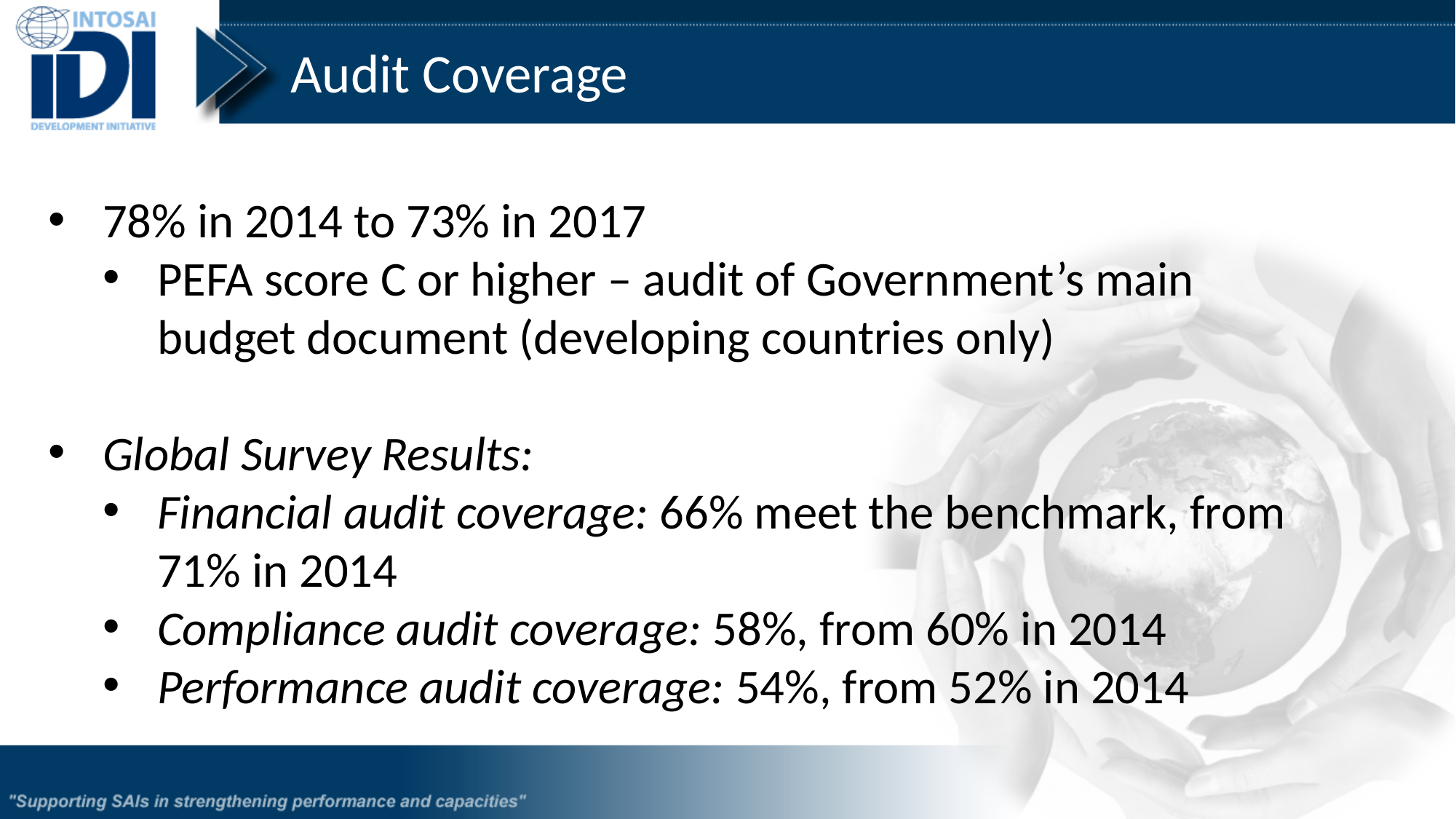

Audit Coverage

78% in 2014 to 73% in 2017
PEFA score C or higher – audit of Government’s main budget document (developing countries only)

Global Survey Results:
Financial audit coverage: 66% meet the benchmark, from 71% in 2014
Compliance audit coverage: 58%, from 60% in 2014
Performance audit coverage: 54%, from 52% in 2014